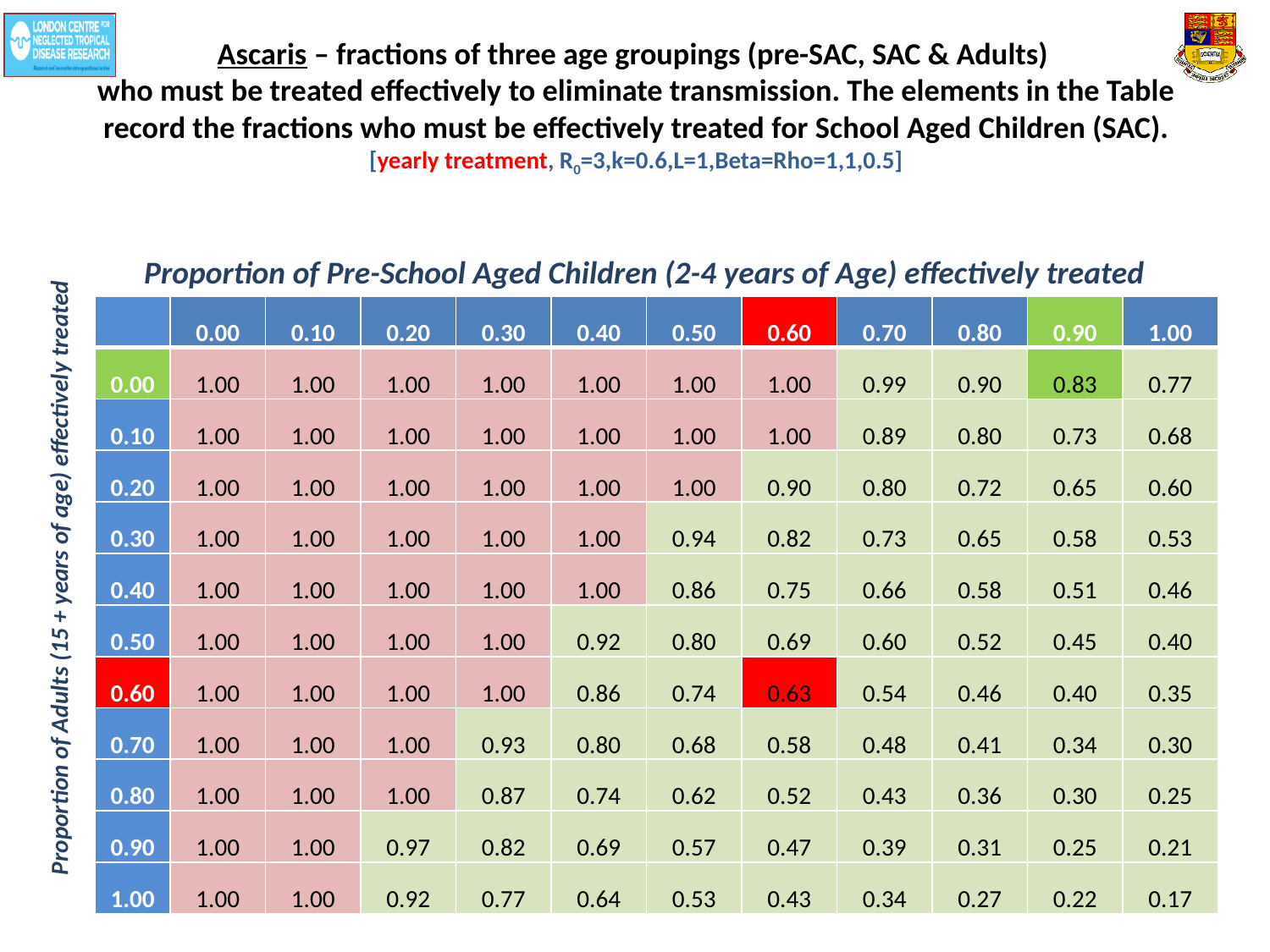

# Ascaris – fractions of three age groupings (pre-SAC, SAC & Adults) who must be treated effectively to eliminate transmission. The elements in the Table record the fractions who must be effectively treated for School Aged Children (SAC). [yearly treatment, R0=3,k=0.6,L=1,Beta=Rho=1,1,0.5]
Proportion of Pre-School Aged Children (2-4 years of Age) effectively treated
|  | 0.00 | 0.10 | 0.20 | 0.30 | 0.40 | 0.50 | 0.60 | 0.70 | 0.80 | 0.90 | 1.00 |
| --- | --- | --- | --- | --- | --- | --- | --- | --- | --- | --- | --- |
| 0.00 | 1.00 | 1.00 | 1.00 | 1.00 | 1.00 | 1.00 | 1.00 | 0.99 | 0.90 | 0.83 | 0.77 |
| 0.10 | 1.00 | 1.00 | 1.00 | 1.00 | 1.00 | 1.00 | 1.00 | 0.89 | 0.80 | 0.73 | 0.68 |
| 0.20 | 1.00 | 1.00 | 1.00 | 1.00 | 1.00 | 1.00 | 0.90 | 0.80 | 0.72 | 0.65 | 0.60 |
| 0.30 | 1.00 | 1.00 | 1.00 | 1.00 | 1.00 | 0.94 | 0.82 | 0.73 | 0.65 | 0.58 | 0.53 |
| 0.40 | 1.00 | 1.00 | 1.00 | 1.00 | 1.00 | 0.86 | 0.75 | 0.66 | 0.58 | 0.51 | 0.46 |
| 0.50 | 1.00 | 1.00 | 1.00 | 1.00 | 0.92 | 0.80 | 0.69 | 0.60 | 0.52 | 0.45 | 0.40 |
| 0.60 | 1.00 | 1.00 | 1.00 | 1.00 | 0.86 | 0.74 | 0.63 | 0.54 | 0.46 | 0.40 | 0.35 |
| 0.70 | 1.00 | 1.00 | 1.00 | 0.93 | 0.80 | 0.68 | 0.58 | 0.48 | 0.41 | 0.34 | 0.30 |
| 0.80 | 1.00 | 1.00 | 1.00 | 0.87 | 0.74 | 0.62 | 0.52 | 0.43 | 0.36 | 0.30 | 0.25 |
| 0.90 | 1.00 | 1.00 | 0.97 | 0.82 | 0.69 | 0.57 | 0.47 | 0.39 | 0.31 | 0.25 | 0.21 |
| 1.00 | 1.00 | 1.00 | 0.92 | 0.77 | 0.64 | 0.53 | 0.43 | 0.34 | 0.27 | 0.22 | 0.17 |
Proportion of Adults (15 + years of age) effectively treated